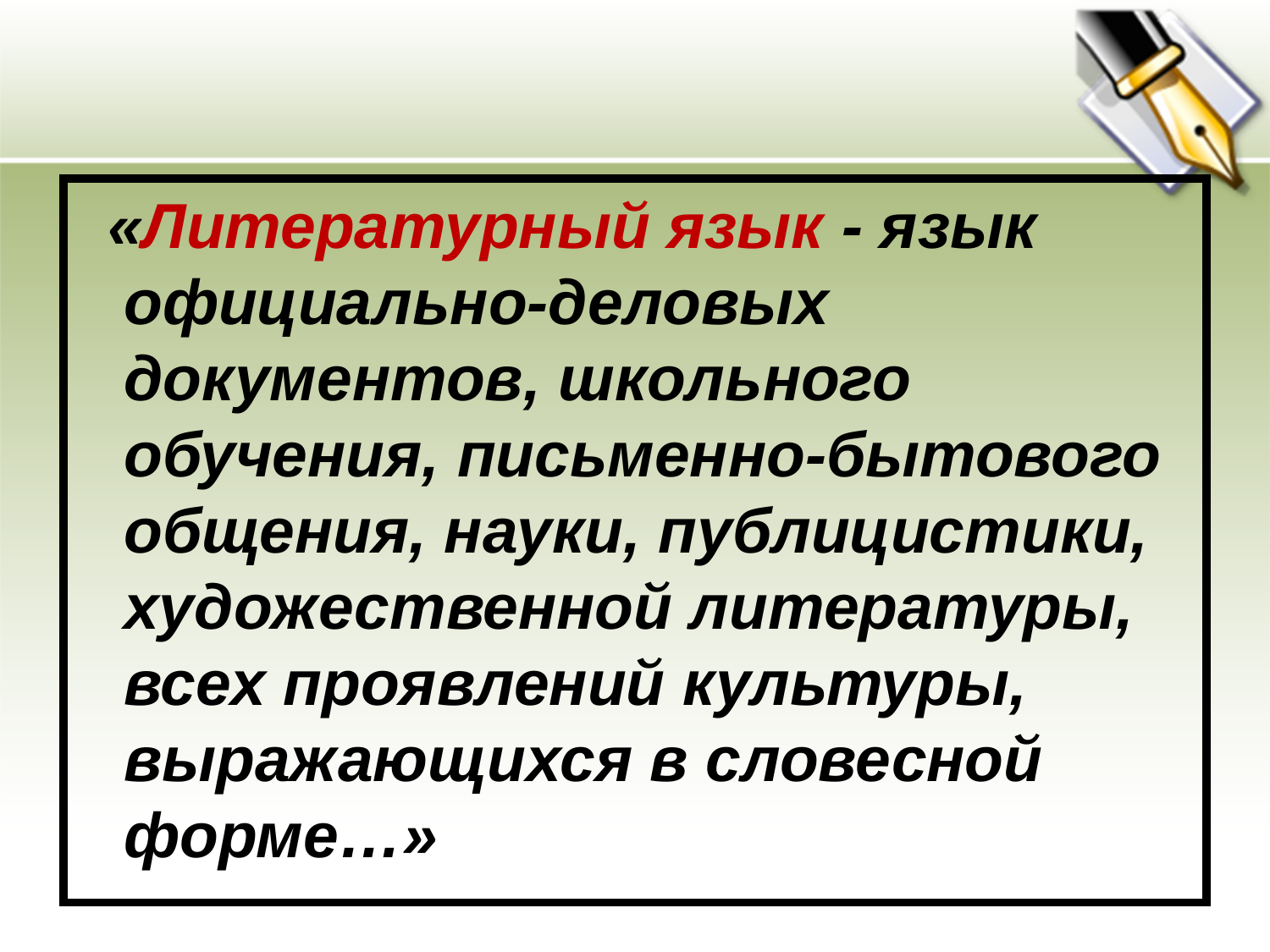

«Литературный язык - язык официально-деловых документов, школьного обучения, письменно-бытового общения, науки, публицистики, художественной литературы, всех проявлений культуры, выражающихся в словесной форме…»